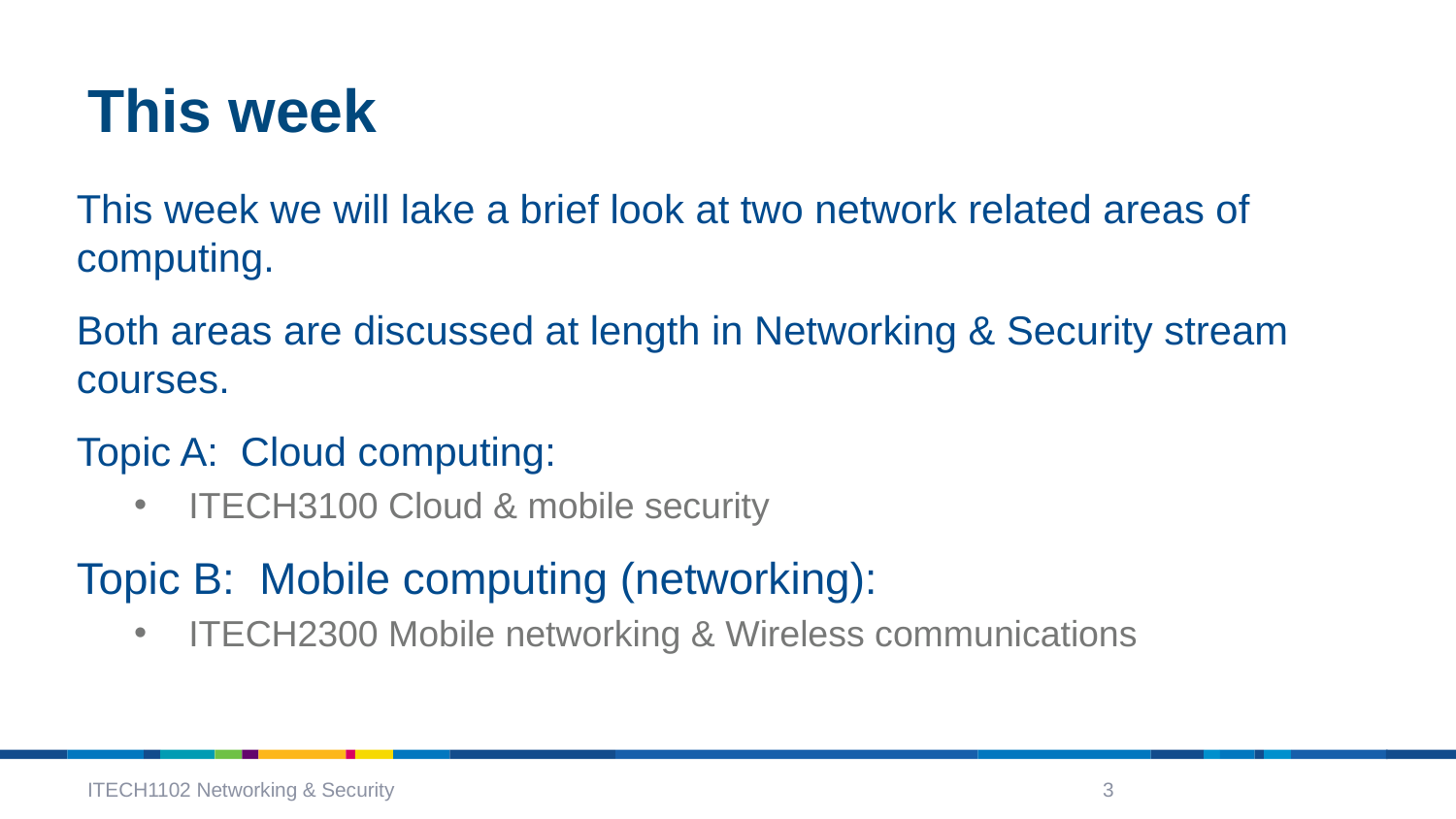

# This week
This week we will lake a brief look at two network related areas of computing.
Both areas are discussed at length in Networking & Security stream courses.
Topic A:  Cloud computing:
ITECH3100 Cloud & mobile security
Topic B:  Mobile computing (networking):
ITECH2300 Mobile networking & Wireless communications

ITECH1102 Networking & Security
3